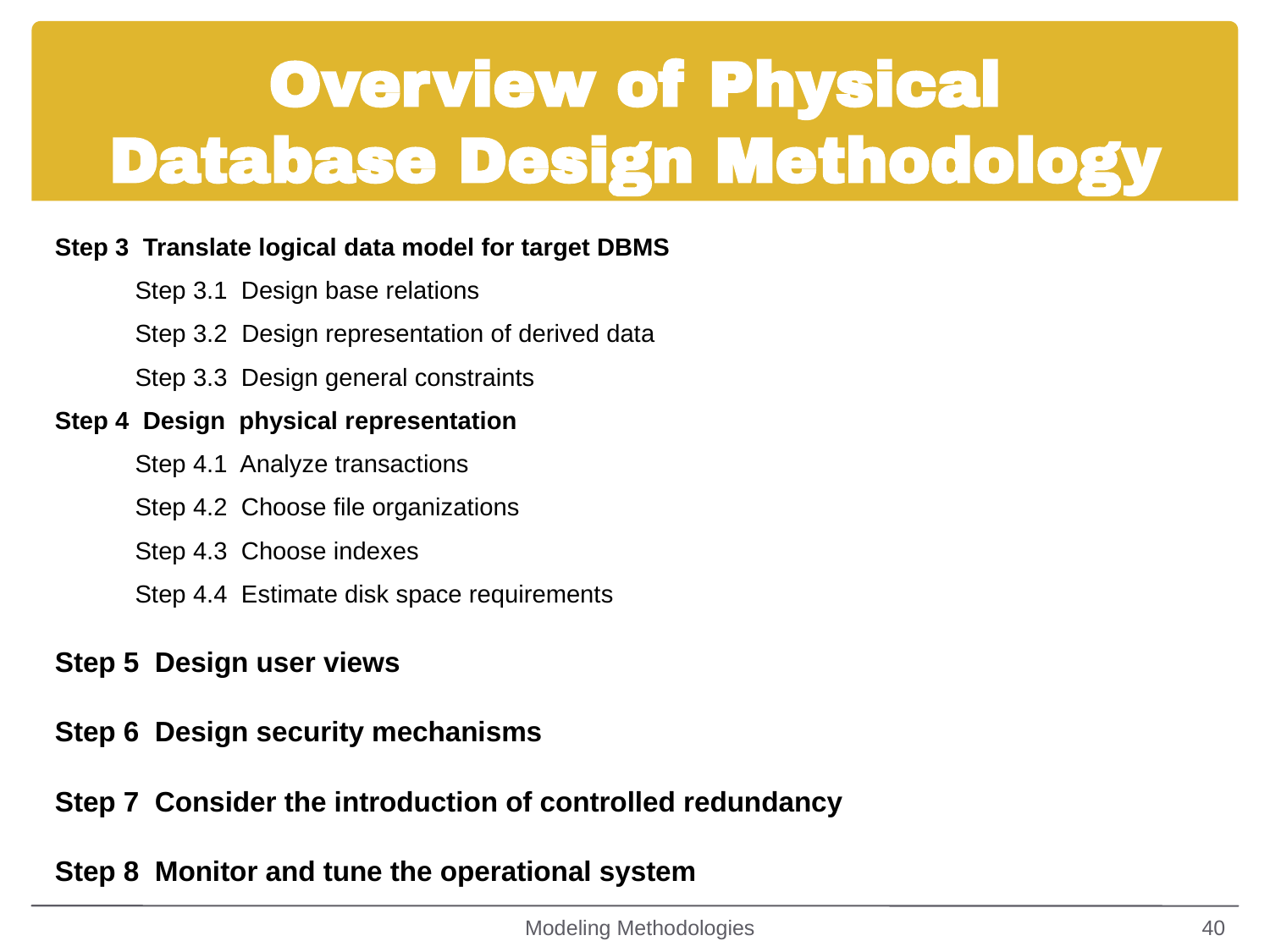

Overview of Physical Database Design Methodology
Step 3  Translate logical data model for target DBMS
Step 3.1  Design base relations
Step 3.2  Design representation of derived data
Step 3.3  Design general constraints
Step 4  Design  physical representation
Step 4.1  Analyze transactions
Step 4.2  Choose file organizations
Step 4.3  Choose indexes
Step 4.4  Estimate disk space requirements
Step 5  Design user views
Step 6  Design security mechanisms
Step 7  Consider the introduction of controlled redundancy
Step 8  Monitor and tune the operational system
Modeling Methodologies
40